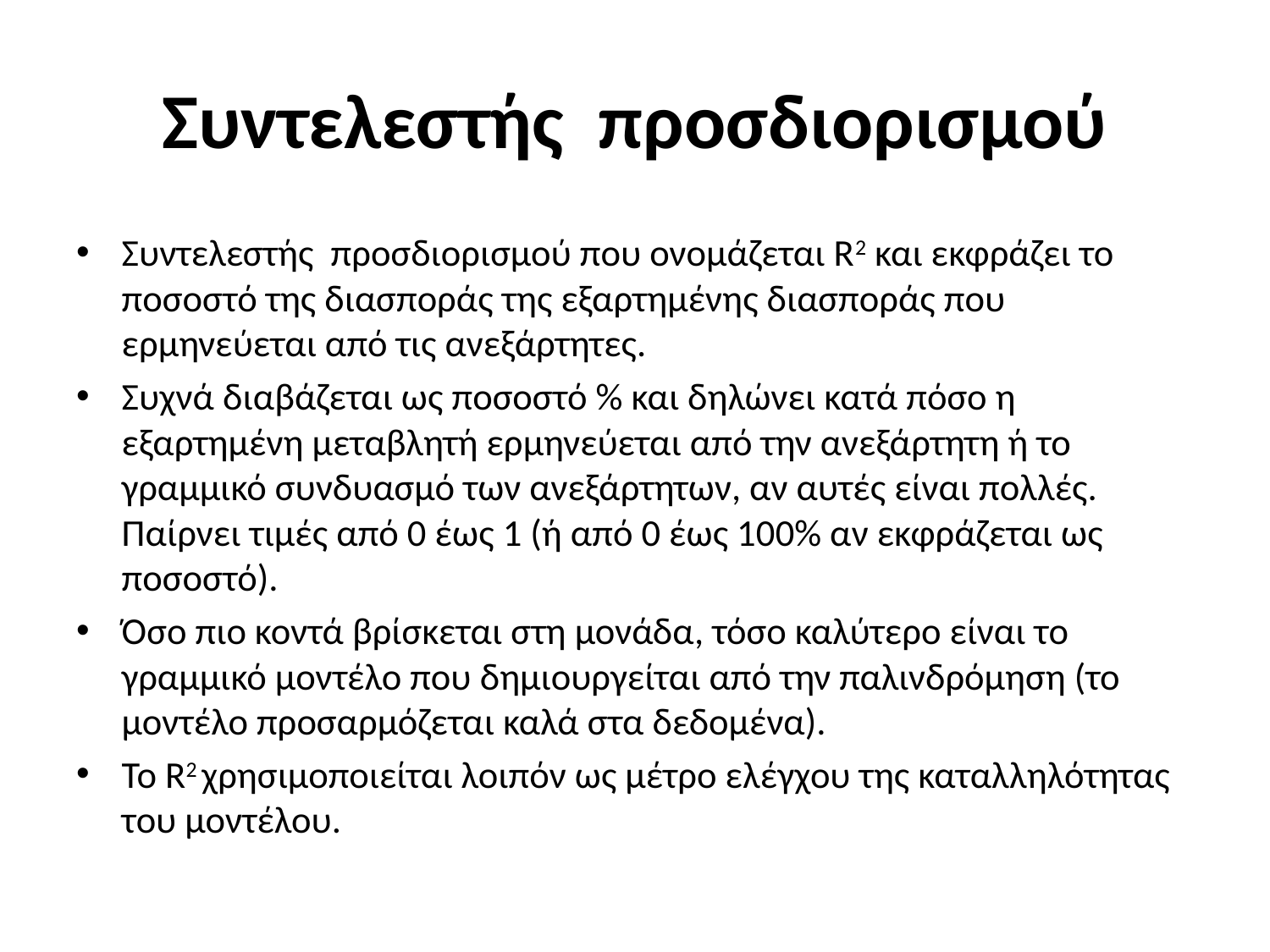

# Συντελεστής  προσδιορισμού
Συντελεστής  προσδιορισμού που ονομάζεται R2 και εκφράζει το ποσοστό της διασποράς της εξαρτημένης διασποράς που ερμηνεύεται από τις ανεξάρτητες.
Συχνά διαβάζεται ως ποσοστό % και δηλώνει κατά πόσο η εξαρτημένη μεταβλητή ερμηνεύεται από την ανεξάρτητη ή το γραμμικό συνδυασμό των ανεξάρτητων, αν αυτές είναι πολλές. Παίρνει τιμές από 0 έως 1 (ή από 0 έως 100% αν εκφράζεται ως ποσοστό).
Όσο πιο κοντά βρίσκεται στη μονάδα, τόσο καλύτερο είναι το γραμμικό μοντέλο που δημιουργείται από την παλινδρόμηση (το μοντέλο προσαρμόζεται καλά στα δεδομένα).
Το R2 χρησιμοποιείται λοιπόν ως μέτρο ελέγχου της καταλληλότητας του μοντέλου.